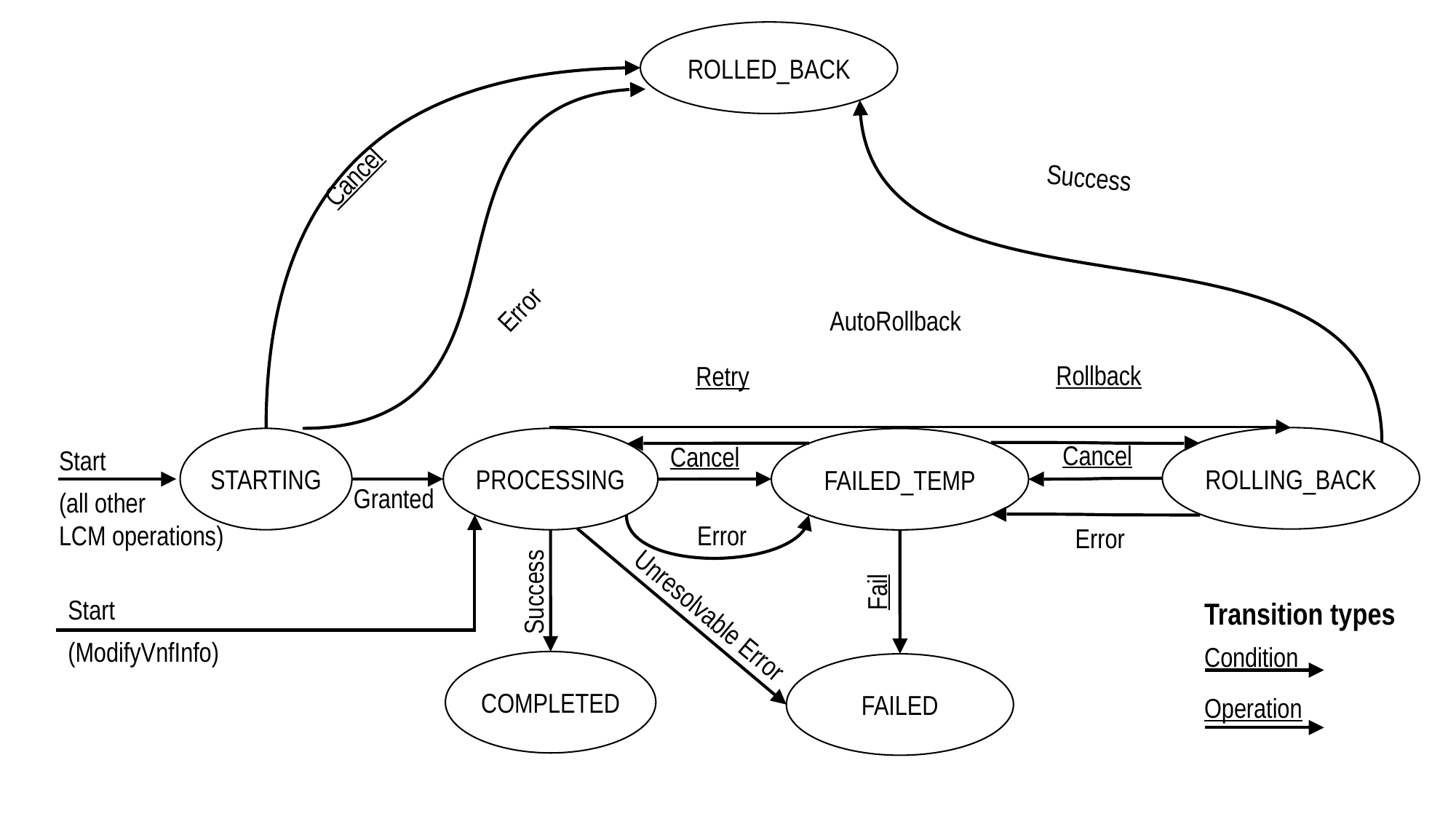

ROLLED_BACK
Cancel
Success
Error
AutoRollback
Rollback
Retry
ROLLING_BACK
STARTING
PROCESSING
FAILED_TEMP
Cancel
Cancel
Start
(all other
LCM operations)
Granted
Error
Error
Success
Fail
Start
(ModifyVnfInfo)
Transition types
Condition
Operation
Unresolvable Error
COMPLETED
FAILED